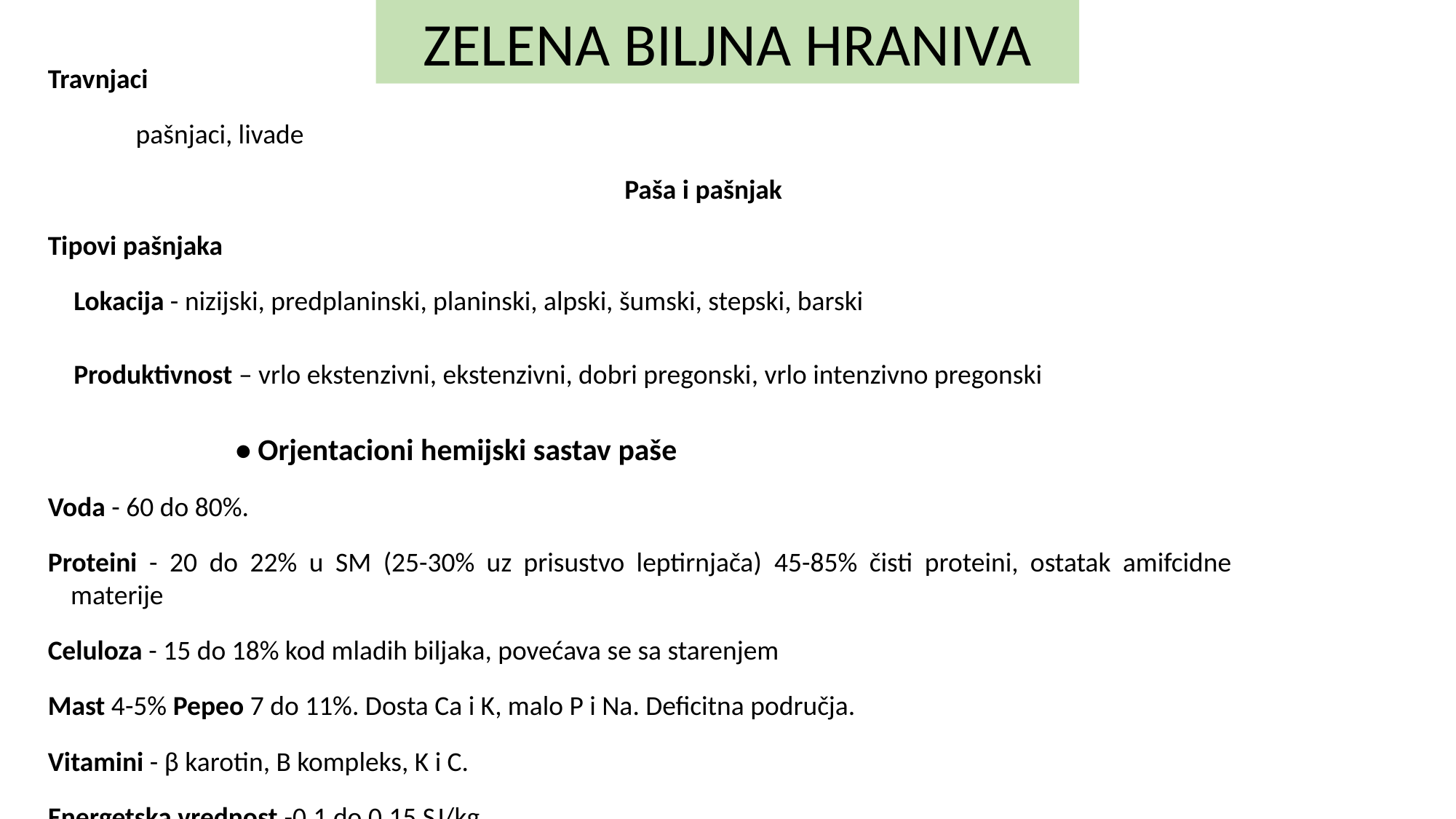

ZELENA BILJNA HRANIVA
Travnjaci
pašnjaci, livade
Paša i pašnjak
Tipovi pašnjaka
Lokacija - nizijski, predplaninski, planinski, alpski, šumski, stepski, barski
Produktivnost – vrlo ekstenzivni, ekstenzivni, dobri pregonski, vrlo intenzivno pregonski
• Orjentacioni hemijski sastav paše
Voda - 60 do 80%.
Proteini - 20 do 22% u SM (25-30% uz prisustvo leptirnjača) 45-85% čisti proteini, ostatak amifcidne materije
Celuloza - 15 do 18% kod mladih biljaka, povećava se sa starenjem
Mast 4-5% Pepeo 7 do 11%. Dosta Ca i K, malo P i Na. Deficitna područja.
Vitamini - β karotin, B kompleks, K i C.
Energetska vrednost -0.1 do 0.15 SJ/kg.